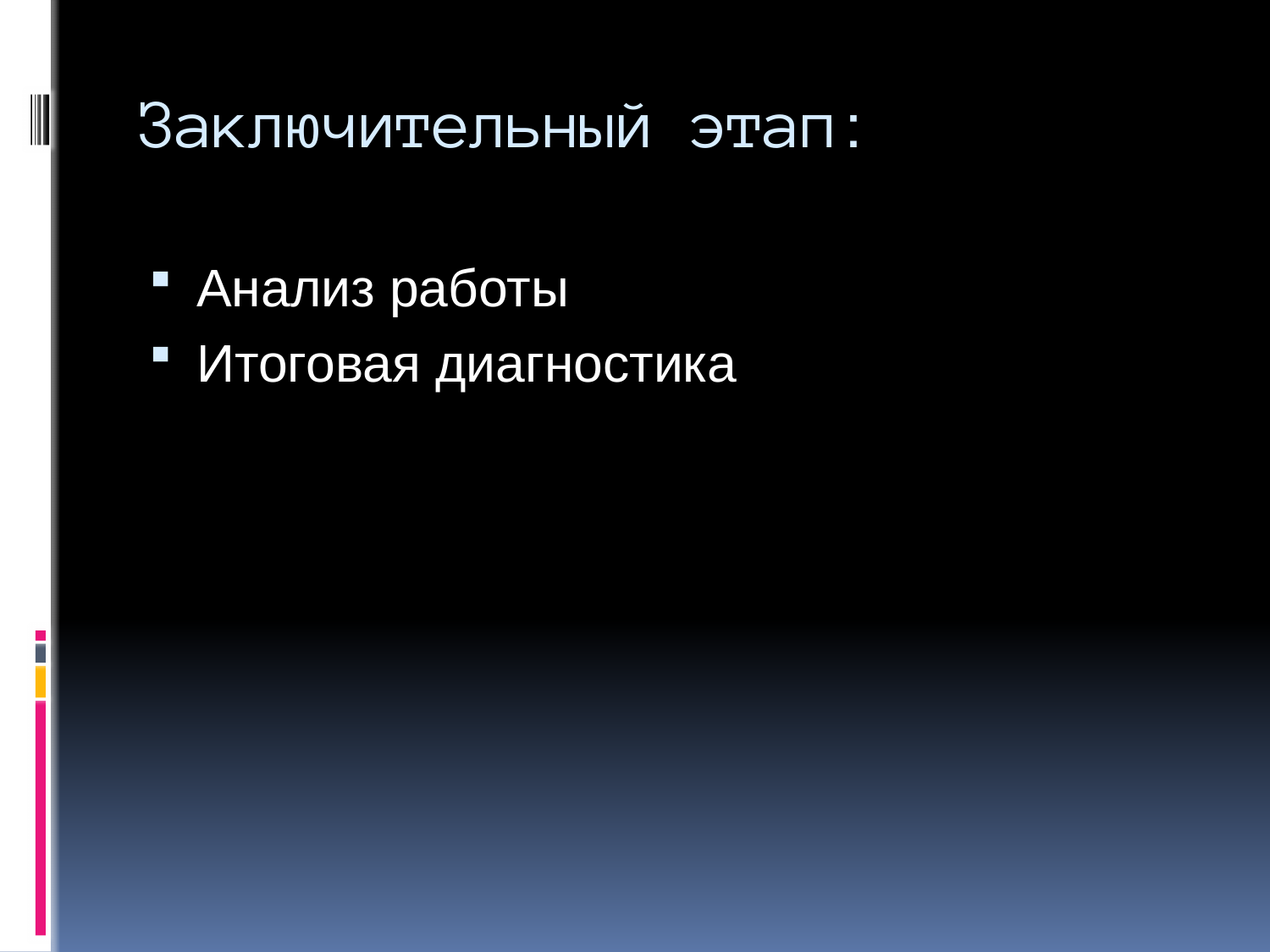

# Заключительный этап:
Анализ работы
Итоговая диагностика